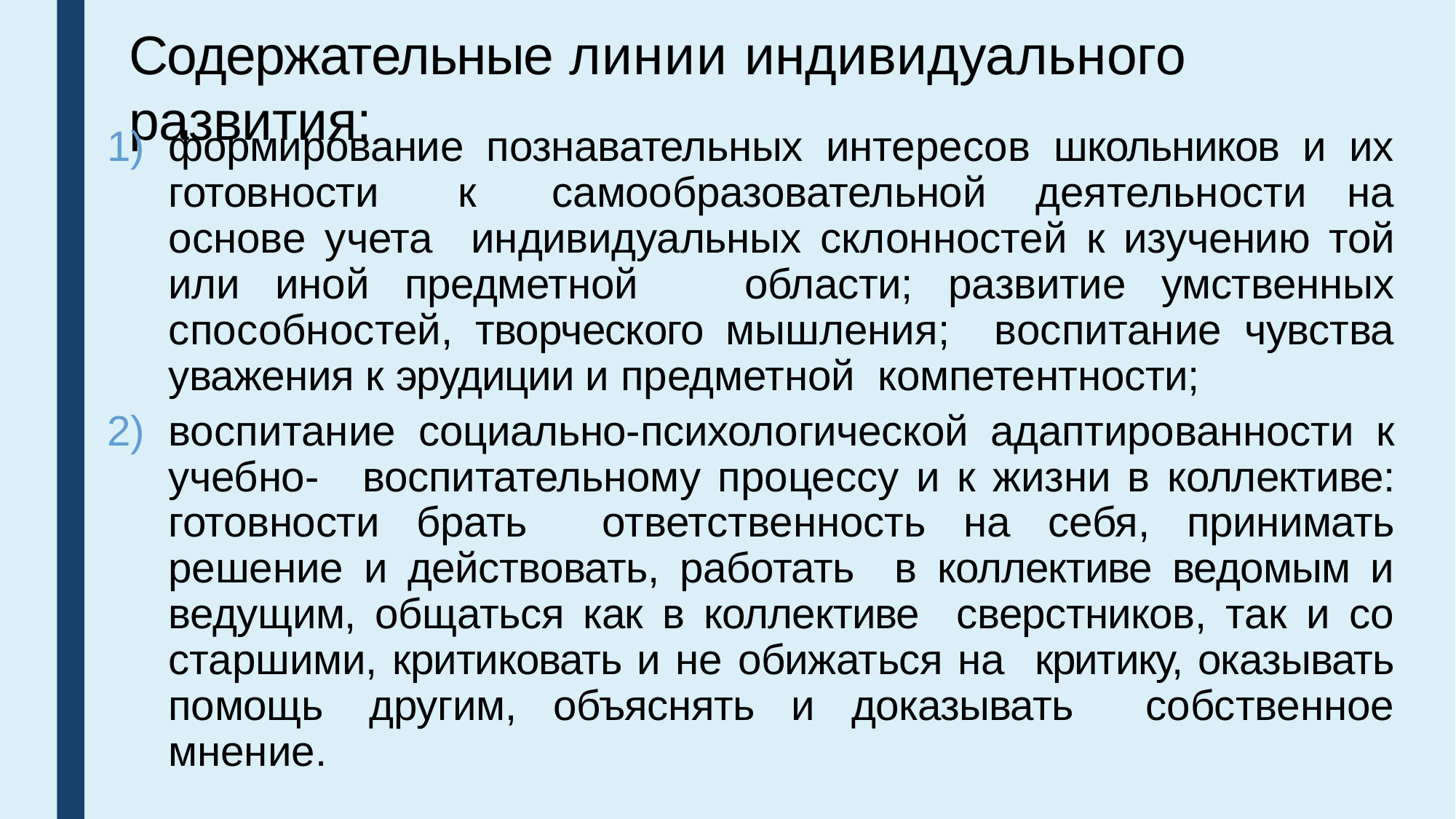

# Содержательные линии индивидуального развития:
формирование познавательных интересов школьников и их готовности  к	самообразовательной деятельности на основе учета  индивидуальных склонностей к изучению той или иной предметной   области; развитие умственных способностей, творческого мышления;  воспитание чувства уважения к эрудиции и предметной  компетентности;
воспитание социально-психологической адаптированности к учебно-  воспитательному процессу и к жизни в коллективе: готовности брать  ответственность на себя, принимать решение и действовать, работать  в коллективе ведомым и ведущим, общаться как в коллективе  сверстников, так и со старшими, критиковать и не обижаться на  критику, оказывать помощь другим, объяснять и доказывать  собственное мнение.